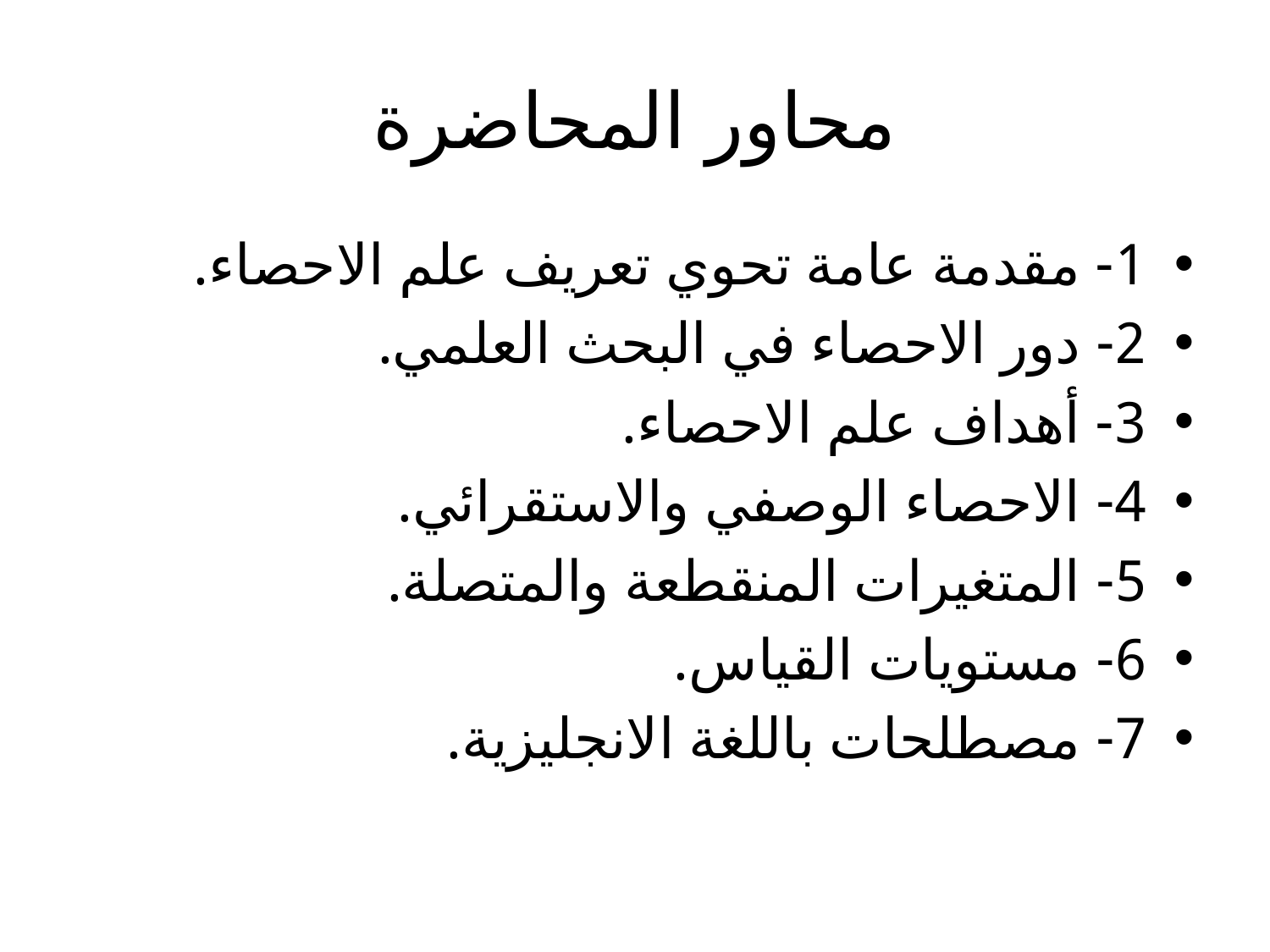

# محاور المحاضرة
1- مقدمة عامة تحوي تعريف علم الاحصاء.
2- دور الاحصاء في البحث العلمي.
3- أهداف علم الاحصاء.
4- الاحصاء الوصفي والاستقرائي.
5- المتغيرات المنقطعة والمتصلة.
6- مستويات القياس.
7- مصطلحات باللغة الانجليزية.